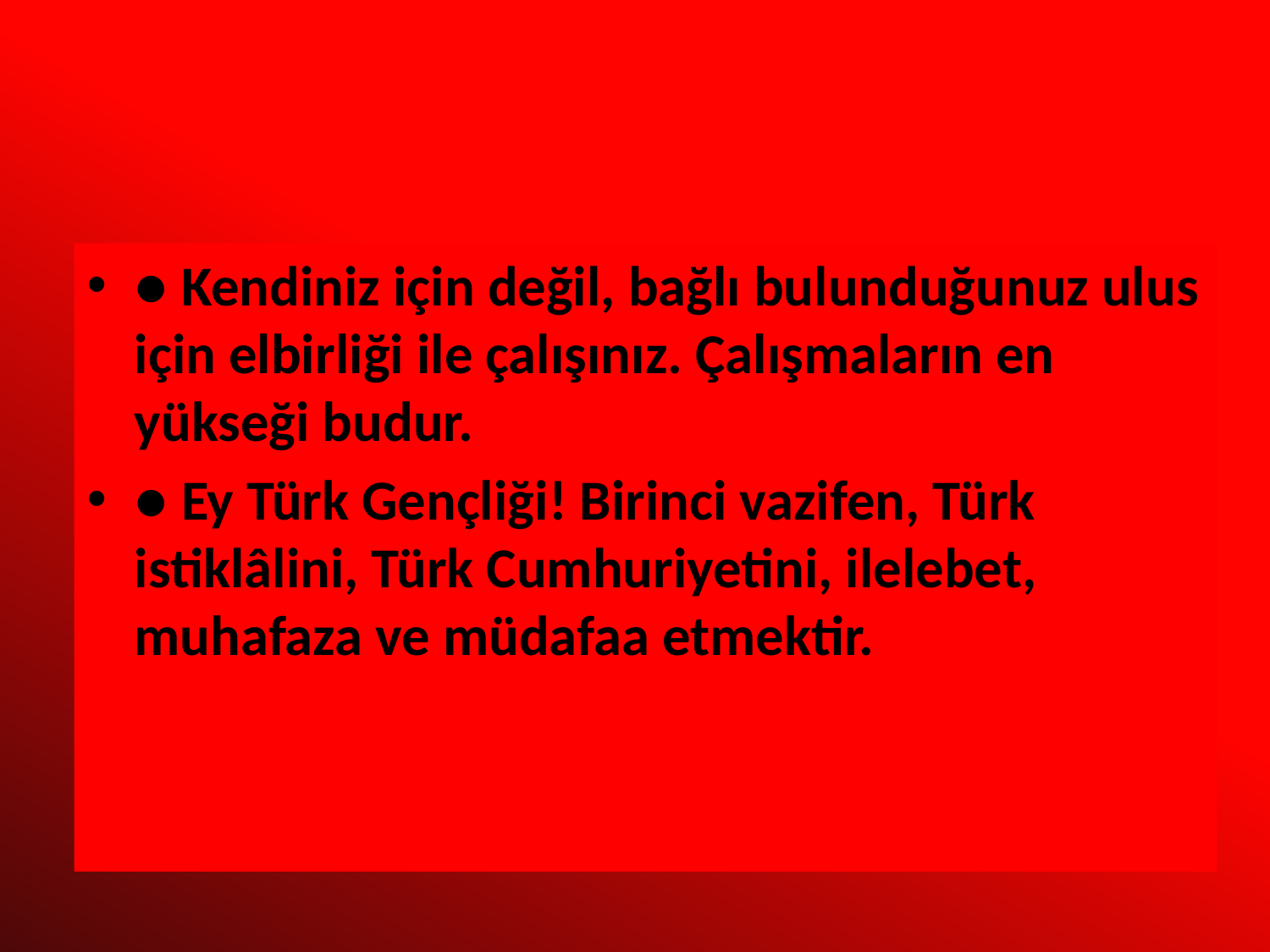

● Kendiniz için değil, bağlı bulunduğunuz ulus için elbirliği ile çalışınız. Çalışmaların en yükseği budur.
● Ey Türk Gençliği! Birinci vazifen, Türk istiklâlini, Türk Cumhuriyetini, ilelebet, muhafaza ve müdafaa etmektir.